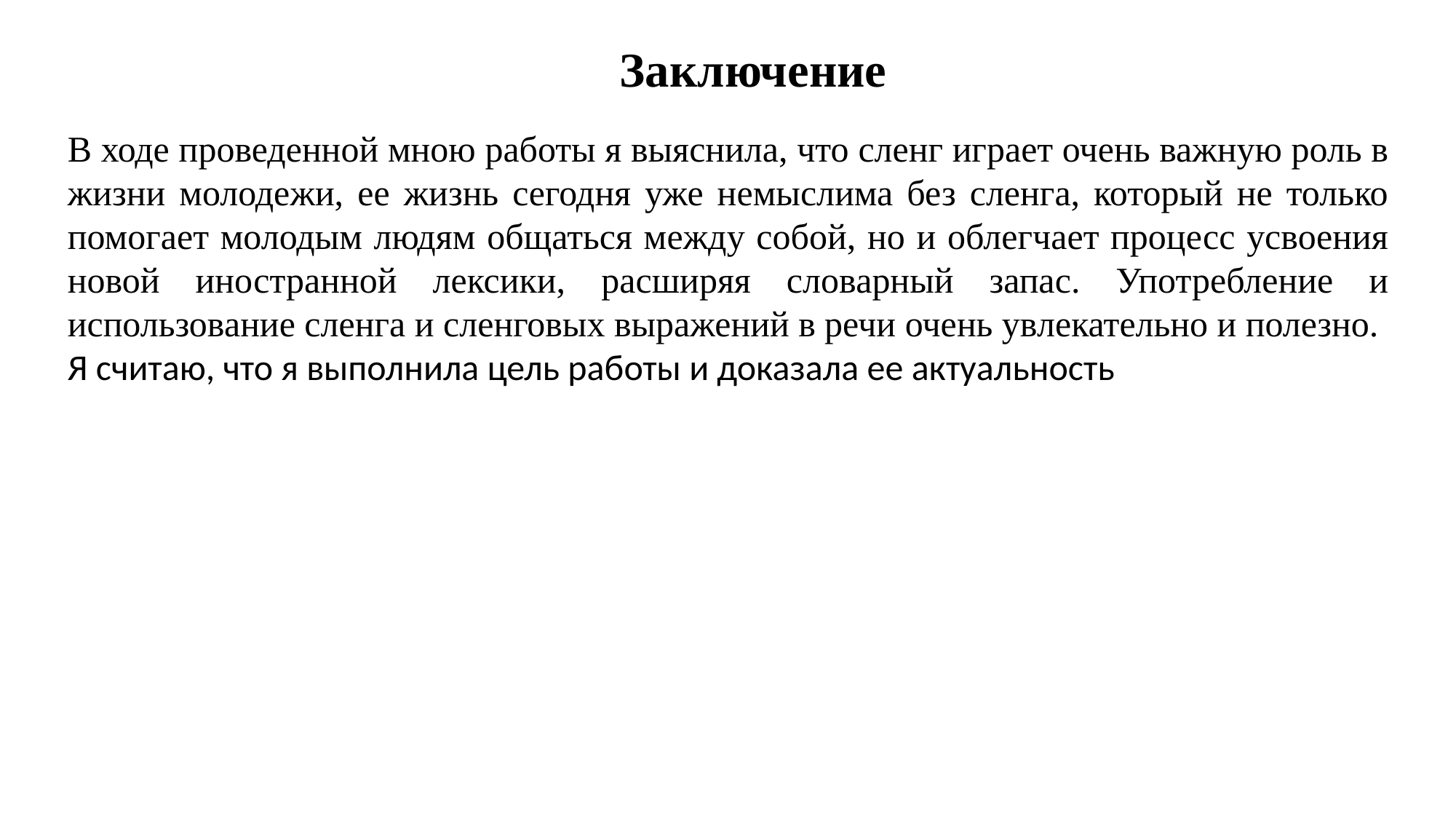

Заключение
В ходе проведенной мною работы я выяснила, что сленг играет очень важную роль в жизни молодежи, ее жизнь сегодня уже немыслима без сленга, который не только помогает молодым людям общаться между собой, но и облегчает процесс усвоения новой иностранной лексики, расширяя словарный запас. Употребление и использование сленга и сленговых выражений в речи очень увлекательно и полезно.
Я считаю, что я выполнила цель работы и доказала ее актуальность